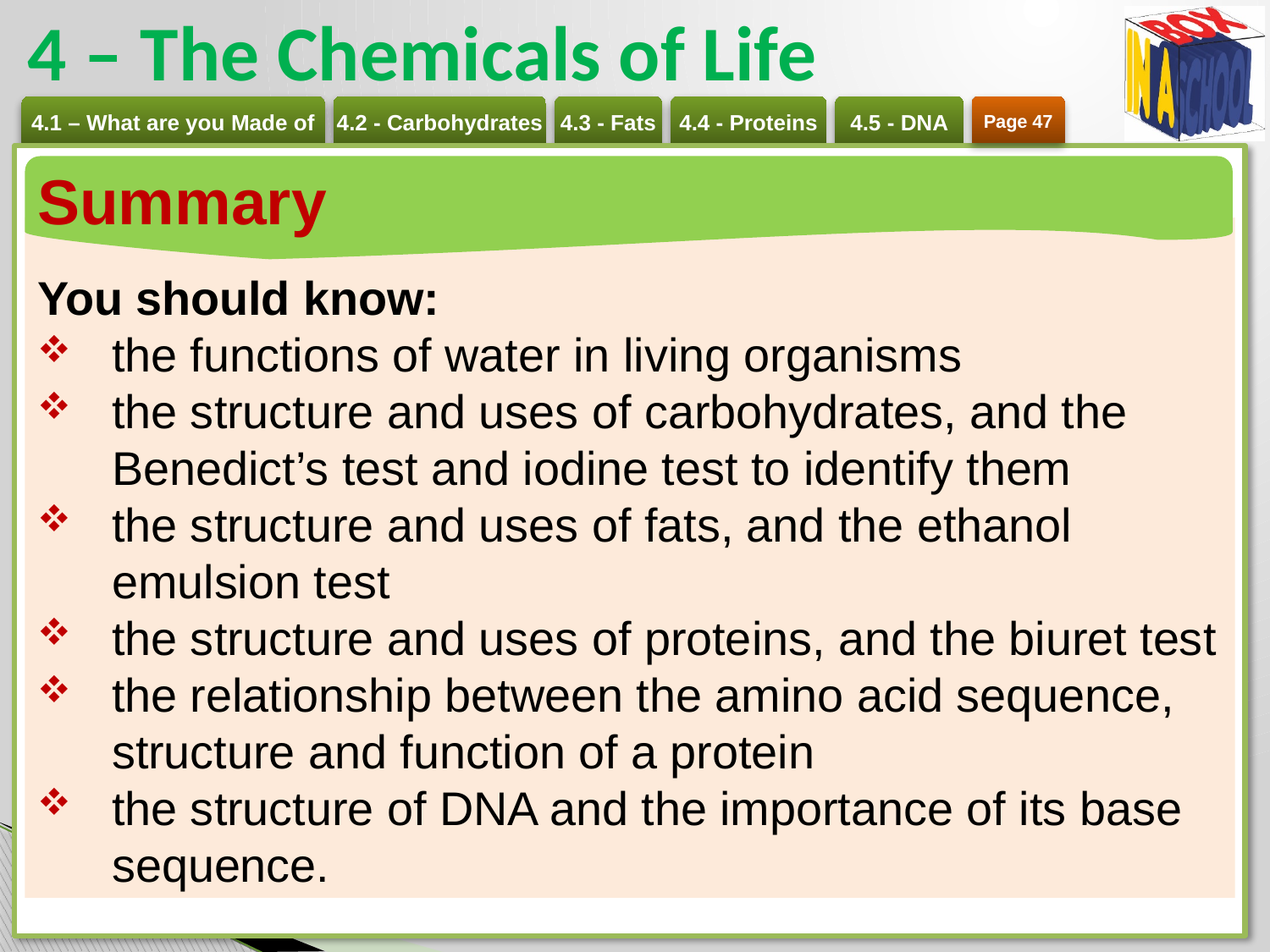

# 4 – The Chemicals of Life
Page 47
Summary
You should know:
the functions of water in living organisms
the structure and uses of carbohydrates, and the Benedict’s test and iodine test to identify them
the structure and uses of fats, and the ethanol emulsion test
the structure and uses of proteins, and the biuret test
the relationship between the amino acid sequence, structure and function of a protein
the structure of DNA and the importance of its base sequence.